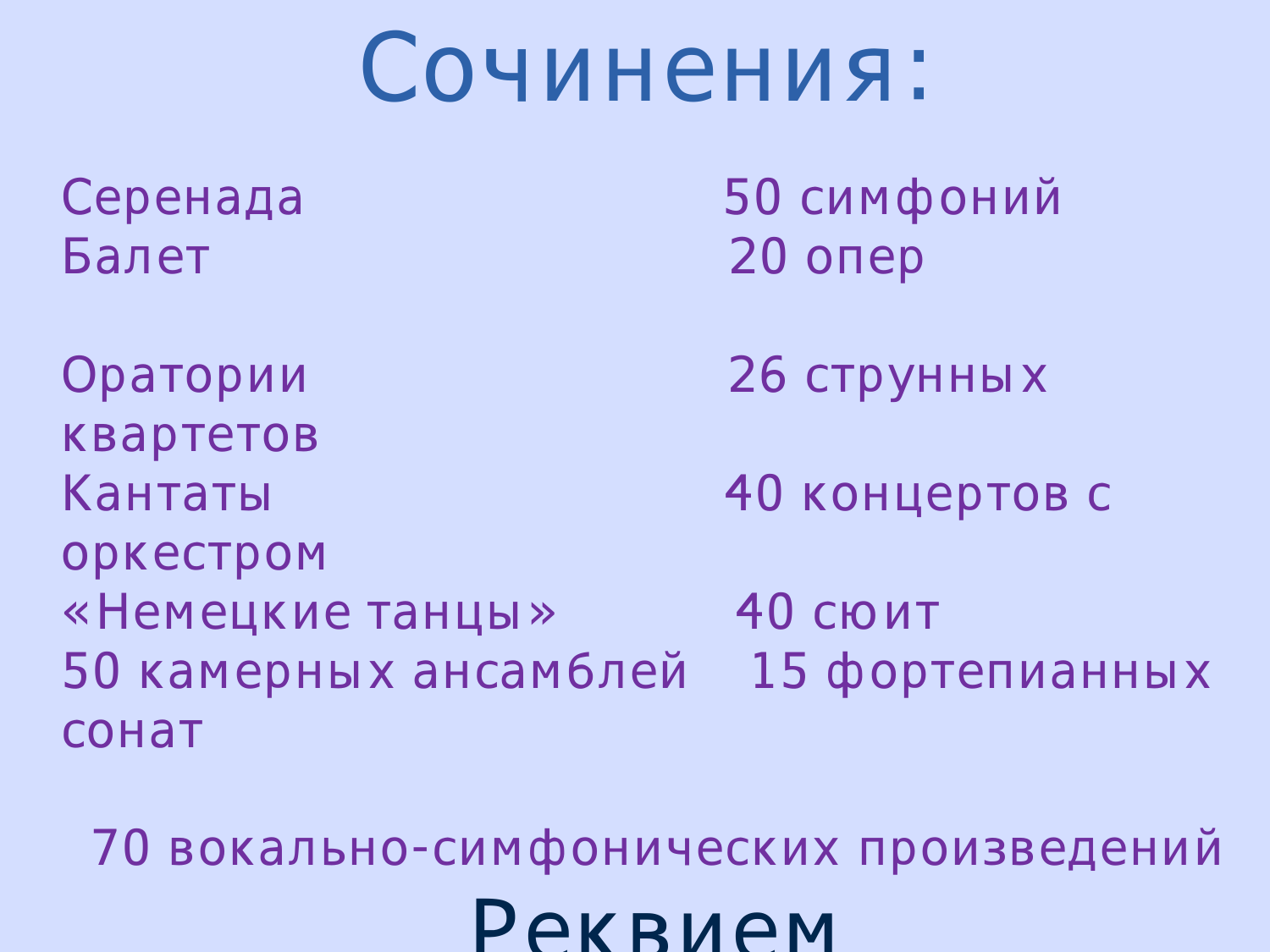

Сочинения:
Серенада                             50 симфоний
Балет                                    20 опер
Оратории                             26 струнных квартетов
Кантаты                               40 концертов с оркестром
«Немецкие танцы»            40 сюит
50 камерных ансамблей    15 фортепианных сонат

70 вокально-симфонических произведений
Реквием